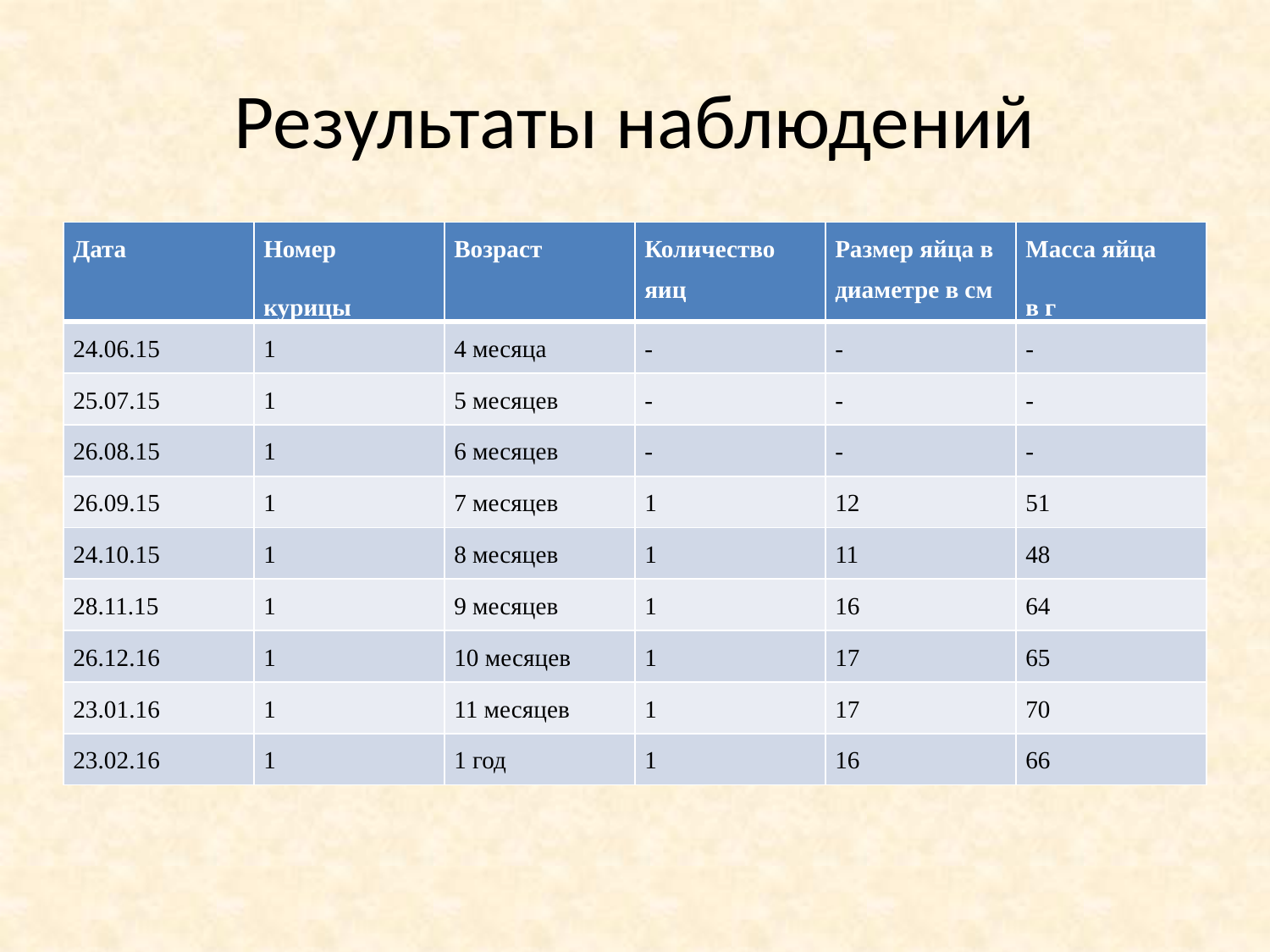

# Результаты наблюдений
| Дата | Номер курицы | Возраст | Количество яиц | Размер яйца в диаметре в см | Масса яйца в г |
| --- | --- | --- | --- | --- | --- |
| 24.06.15 | 1 | 4 месяца | - | - | - |
| 25.07.15 | 1 | 5 месяцев | - | - | - |
| 26.08.15 | 1 | 6 месяцев | - | - | - |
| 26.09.15 | 1 | 7 месяцев | 1 | 12 | 51 |
| 24.10.15 | 1 | 8 месяцев | 1 | 11 | 48 |
| 28.11.15 | 1 | 9 месяцев | 1 | 16 | 64 |
| 26.12.16 | 1 | 10 месяцев | 1 | 17 | 65 |
| 23.01.16 | 1 | 11 месяцев | 1 | 17 | 70 |
| 23.02.16 | 1 | 1 год | 1 | 16 | 66 |